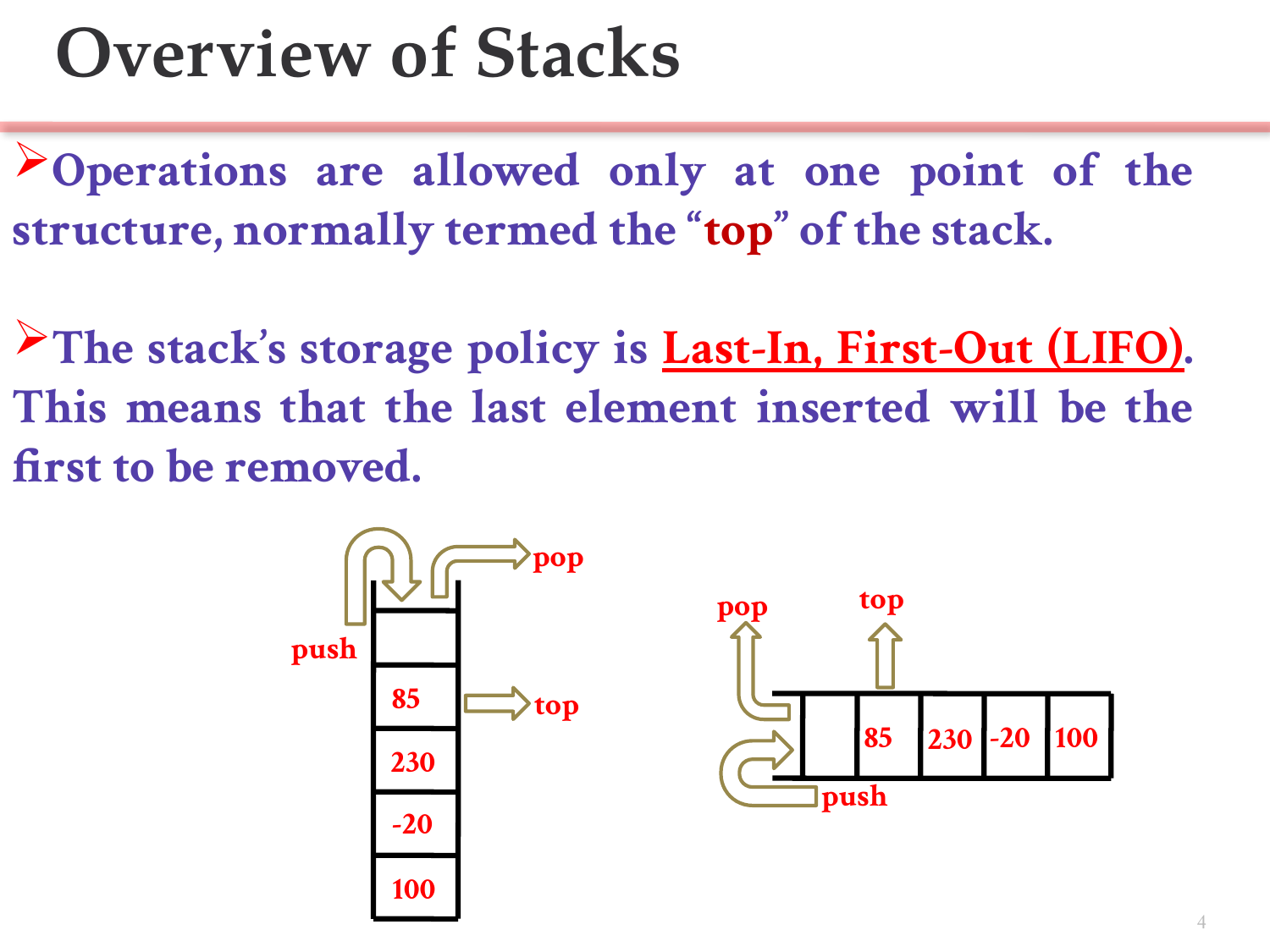

Overview of Stacks
Operations are allowed only at one point of the structure, normally termed the “top” of the stack.

The stack’s storage policy is Last-In, First-Out (LIFO). This means that the last element inserted will be the first to be removed.

pop

top
pop
push

85
top

85
-20
100
230

230
push
-20
100
4